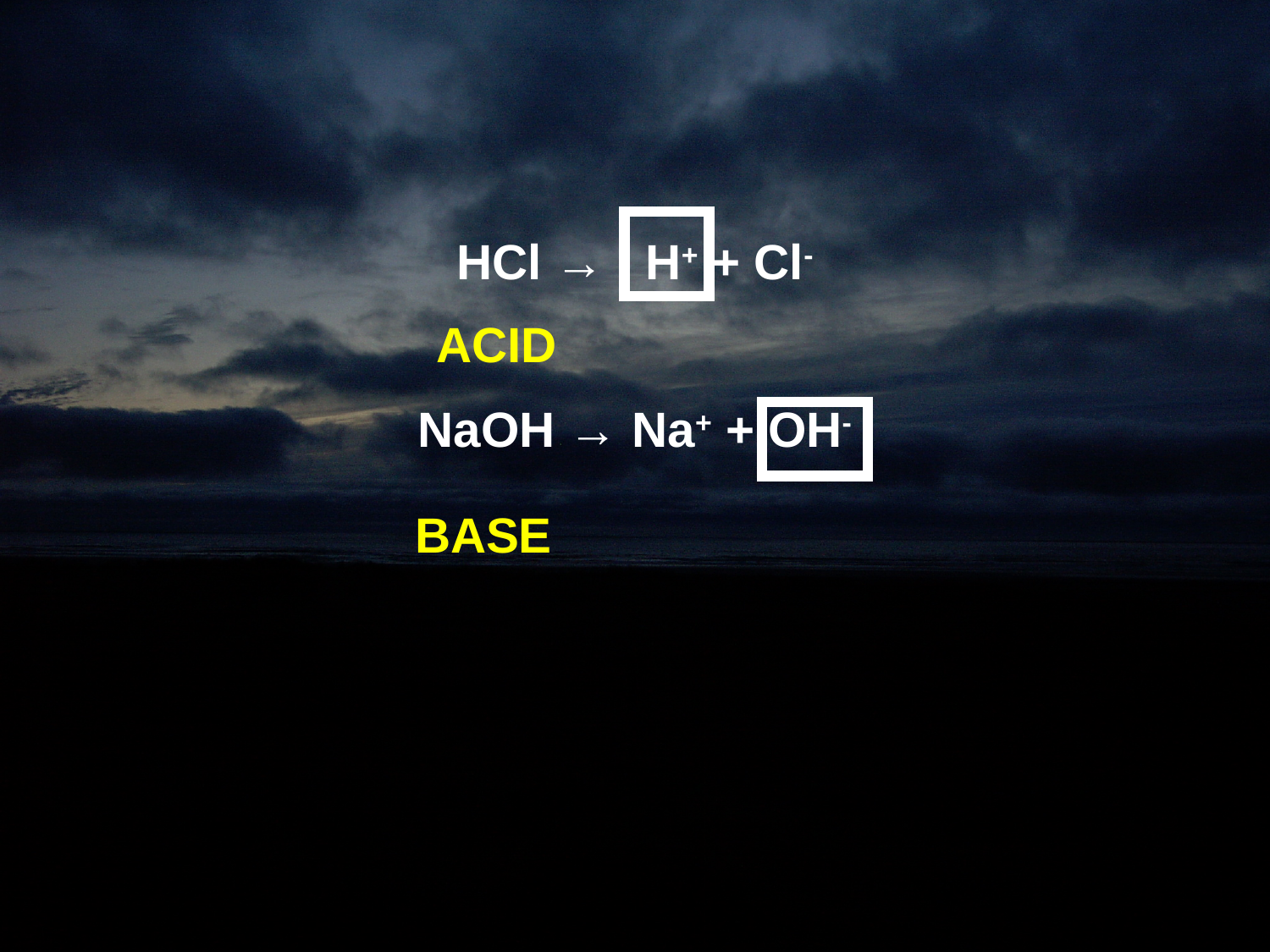

HCl →   H+ + Cl-

NaOH → Na+ + OH-
ACID

BASE